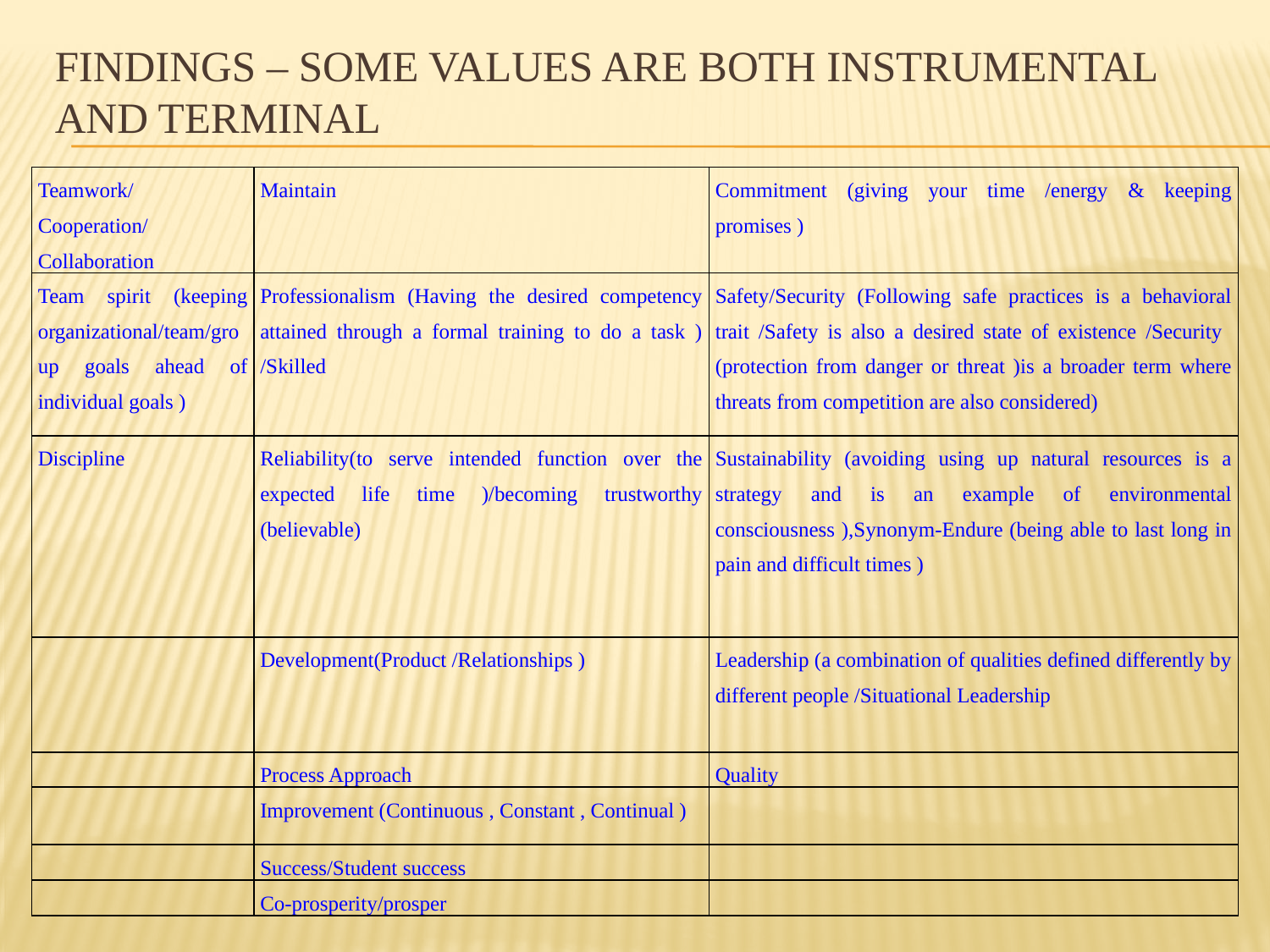

# FINDINGS – SOME VALUES ARE BOTH INSTRUMENTAL AND TERMINAL
| Teamwork/Cooperation/Collaboration | Maintain | Commitment (giving your time /energy & keeping promises ) |
| --- | --- | --- |
| Team spirit (keeping organizational/team/group goals ahead of individual goals ) | Professionalism (Having the desired competency attained through a formal training to do a task ) /Skilled | Safety/Security (Following safe practices is a behavioral trait /Safety is also a desired state of existence /Security (protection from danger or threat )is a broader term where threats from competition are also considered) |
| Discipline | Reliability(to serve intended function over the expected life time )/becoming trustworthy (believable) | Sustainability (avoiding using up natural resources is a strategy and is an example of environmental consciousness ),Synonym-Endure (being able to last long in pain and difficult times ) |
|  | Development(Product /Relationships ) | Leadership (a combination of qualities defined differently by different people /Situational Leadership |
|  | Process Approach | Quality |
|  | Improvement (Continuous , Constant , Continual ) |  |
|  | Success/Student success |  |
|  | Co-prosperity/prosper |  |